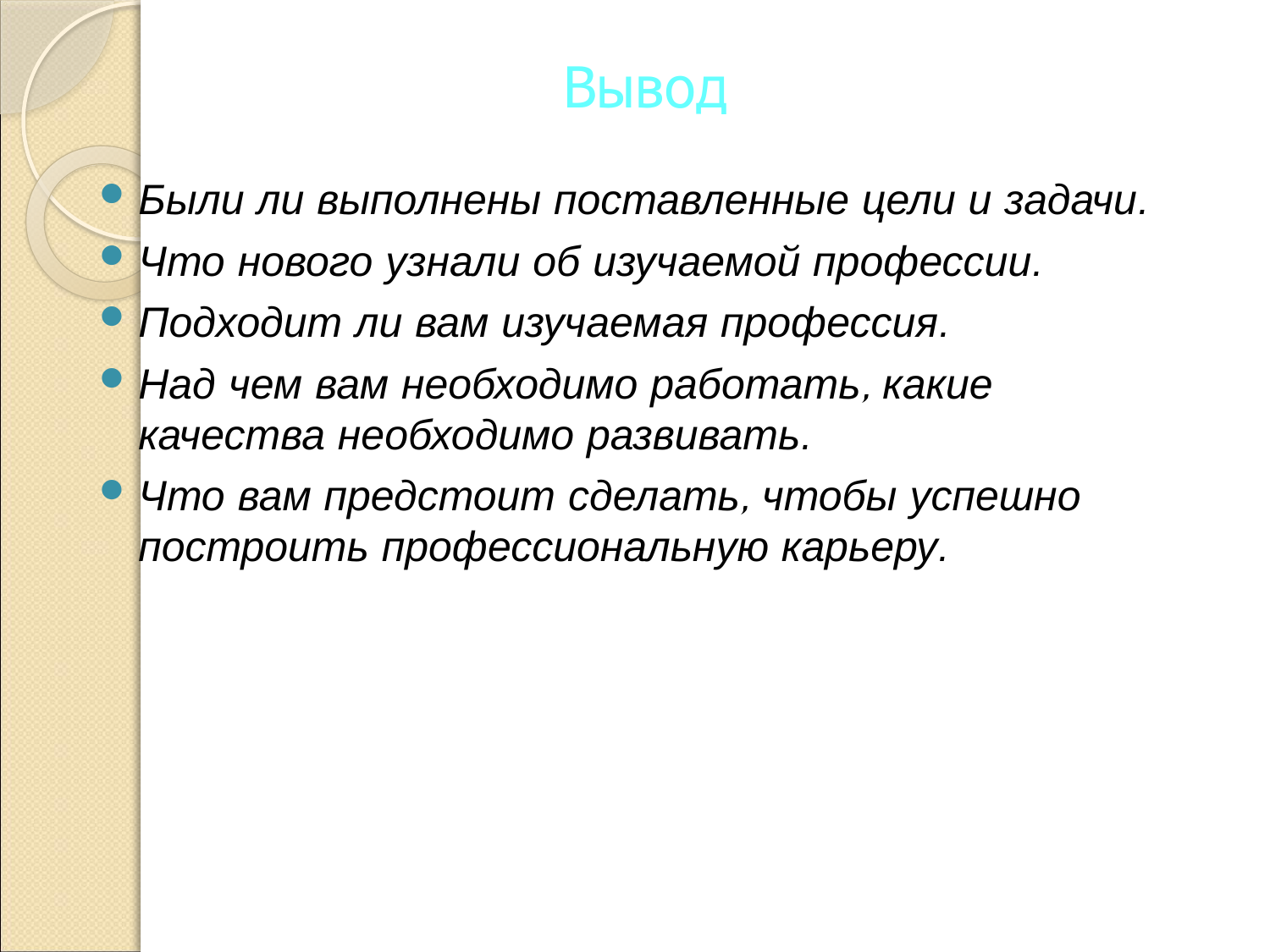

# Вывод
Были ли выполнены поставленные цели и задачи.
Что нового узнали об изучаемой профессии.
Подходит ли вам изучаемая профессия.
Над чем вам необходимо работать, какие качества необходимо развивать.
Что вам предстоит сделать, чтобы успешно построить профессиональную карьеру.